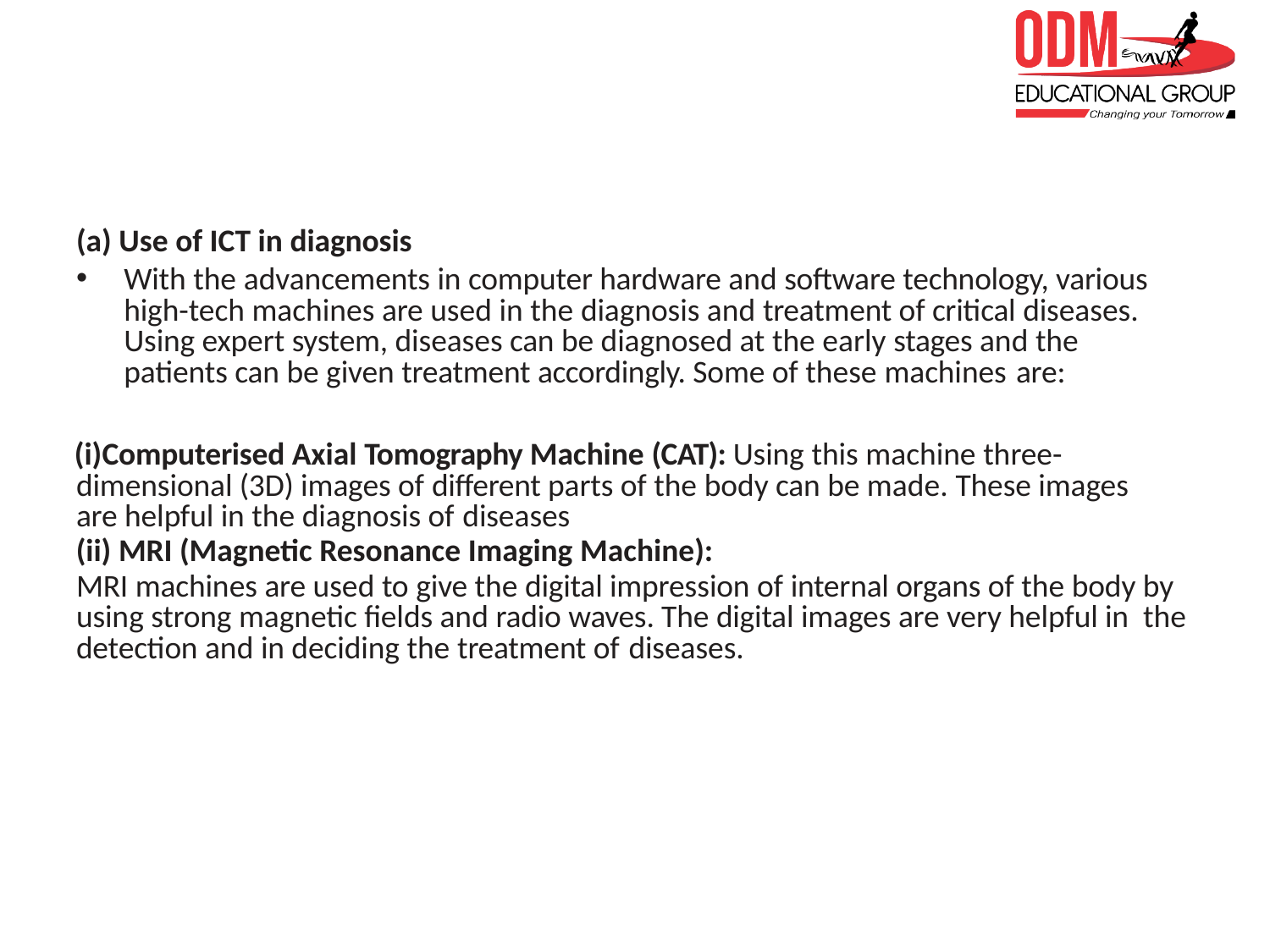

(a) Use of ICT in diagnosis
With the advancements in computer hardware and software technology, various  high-tech machines are used in the diagnosis and treatment of critical diseases.  Using expert system, diseases can be diagnosed at the early stages and the  patients can be given treatment accordingly. Some of these machines are:

Computerised Axial Tomography Machine (CAT): Using this machine three-  dimensional (3D) images of different parts of the body can be made. These images  are helpful in the diagnosis of diseases
MRI (Magnetic Resonance Imaging Machine):
MRI machines are used to give the digital impression of internal organs of the body by  using strong magnetic fields and radio waves. The digital images are very helpful in  the detection and in deciding the treatment of diseases.